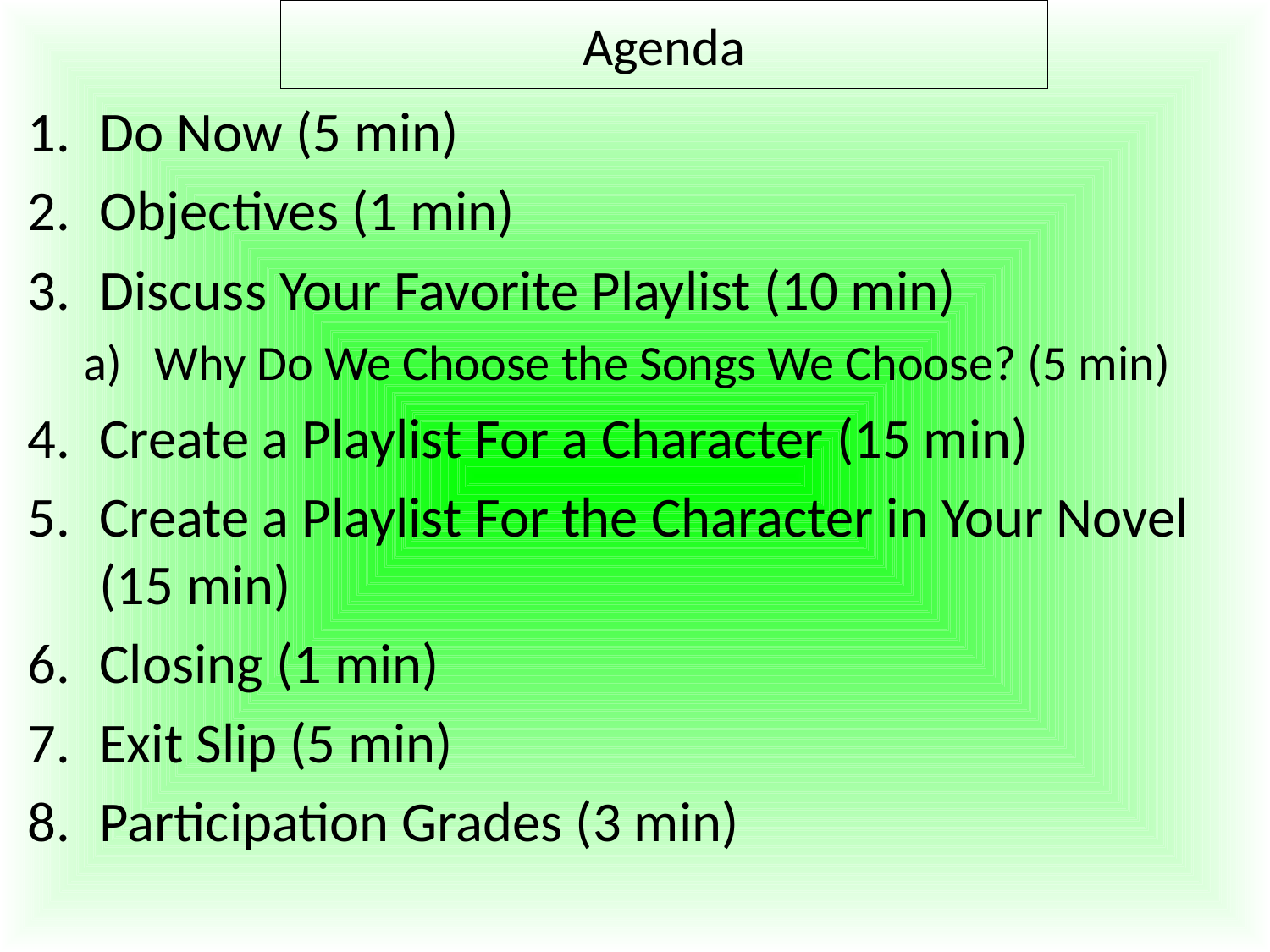

Agenda
Do Now (5 min)
Objectives (1 min)
Discuss Your Favorite Playlist (10 min)
Why Do We Choose the Songs We Choose? (5 min)
Create a Playlist For a Character (15 min)
Create a Playlist For the Character in Your Novel (15 min)
Closing (1 min)
Exit Slip (5 min)
Participation Grades (3 min)